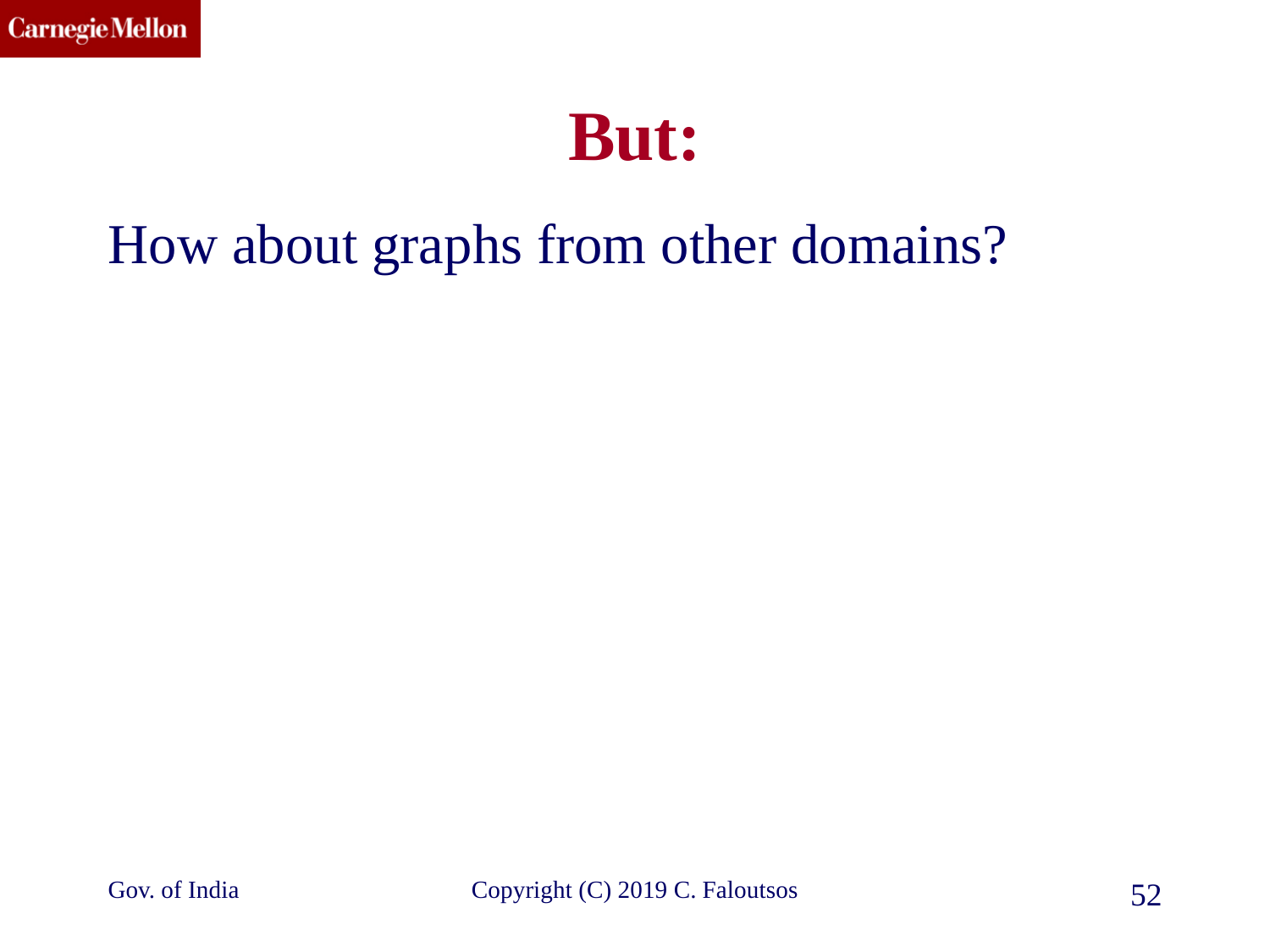

# But:
How about graphs from other domains?

Gov. of India
Copyright (C) 2019 C. Faloutsos
52